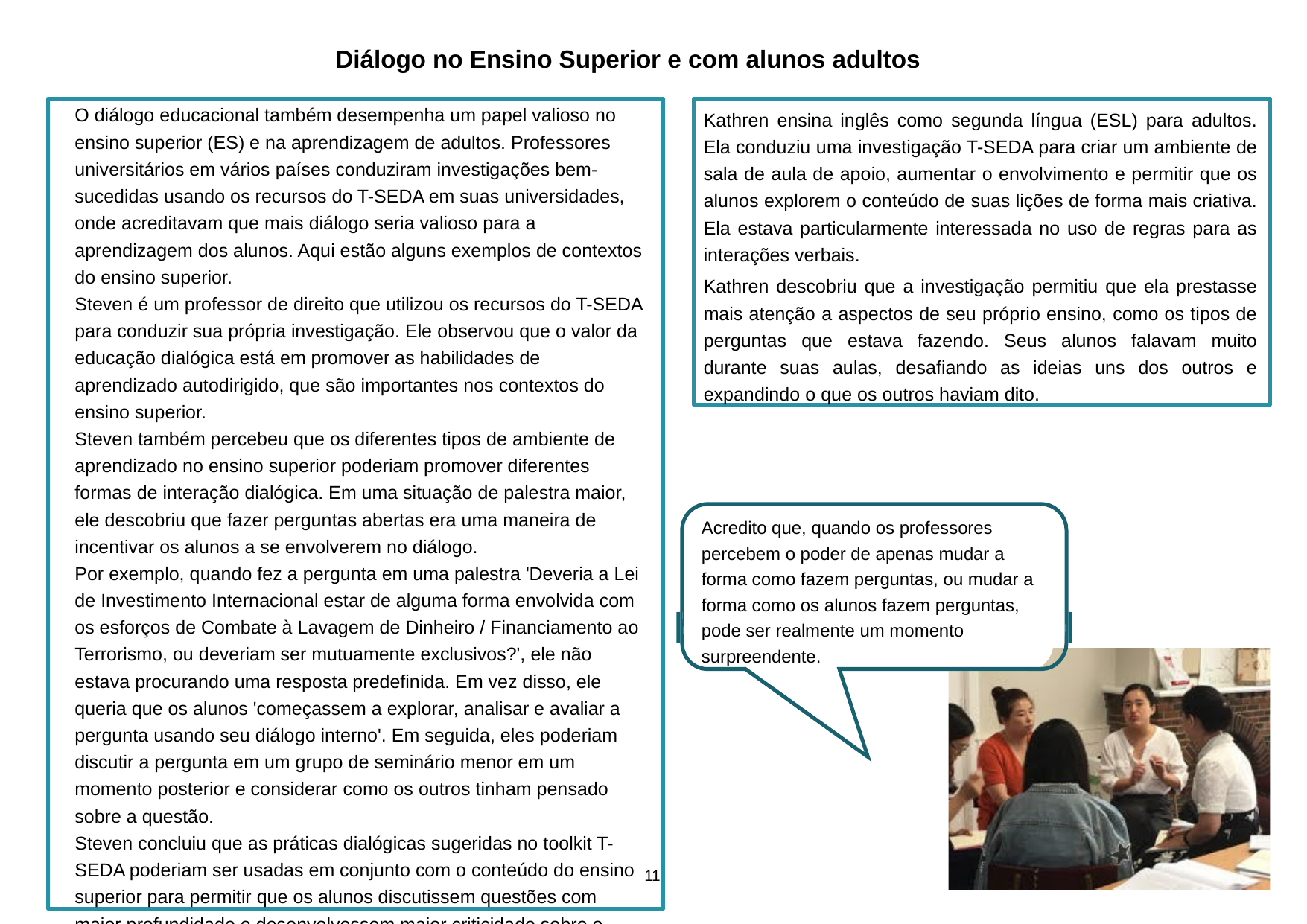

Diálogo no Ensino Superior e com alunos adultos

O diálogo educacional também desempenha um papel valioso no ensino superior (ES) e na aprendizagem de adultos. Professores universitários em vários países conduziram investigações bem-sucedidas usando os recursos do T-SEDA em suas universidades, onde acreditavam que mais diálogo seria valioso para a aprendizagem dos alunos. Aqui estão alguns exemplos de contextos do ensino superior.
Steven é um professor de direito que utilizou os recursos do T-SEDA para conduzir sua própria investigação. Ele observou que o valor da educação dialógica está em promover as habilidades de aprendizado autodirigido, que são importantes nos contextos do ensino superior.
Steven também percebeu que os diferentes tipos de ambiente de aprendizado no ensino superior poderiam promover diferentes formas de interação dialógica. Em uma situação de palestra maior, ele descobriu que fazer perguntas abertas era uma maneira de incentivar os alunos a se envolverem no diálogo.
Por exemplo, quando fez a pergunta em uma palestra 'Deveria a Lei de Investimento Internacional estar de alguma forma envolvida com os esforços de Combate à Lavagem de Dinheiro / Financiamento ao Terrorismo, ou deveriam ser mutuamente exclusivos?', ele não estava procurando uma resposta predefinida. Em vez disso, ele queria que os alunos 'começassem a explorar, analisar e avaliar a pergunta usando seu diálogo interno'. Em seguida, eles poderiam discutir a pergunta em um grupo de seminário menor em um momento posterior e considerar como os outros tinham pensado sobre a questão.
Steven concluiu que as práticas dialógicas sugeridas no toolkit T-SEDA poderiam ser usadas em conjunto com o conteúdo do ensino superior para permitir que os alunos discutissem questões com maior profundidade e desenvolvessem maior criticidade sobre o assunto.
Kathren ensina inglês como segunda língua (ESL) para adultos. Ela conduziu uma investigação T-SEDA para criar um ambiente de sala de aula de apoio, aumentar o envolvimento e permitir que os alunos explorem o conteúdo de suas lições de forma mais criativa. Ela estava particularmente interessada no uso de regras para as interações verbais.
Kathren descobriu que a investigação permitiu que ela prestasse mais atenção a aspectos de seu próprio ensino, como os tipos de perguntas que estava fazendo. Seus alunos falavam muito durante suas aulas, desafiando as ideias uns dos outros e expandindo o que os outros haviam dito.

Acredito que, quando os professores percebem o poder de apenas mudar a forma como fazem perguntas, ou mudar a forma como os alunos fazem perguntas, pode ser realmente um momento surpreendente.

11